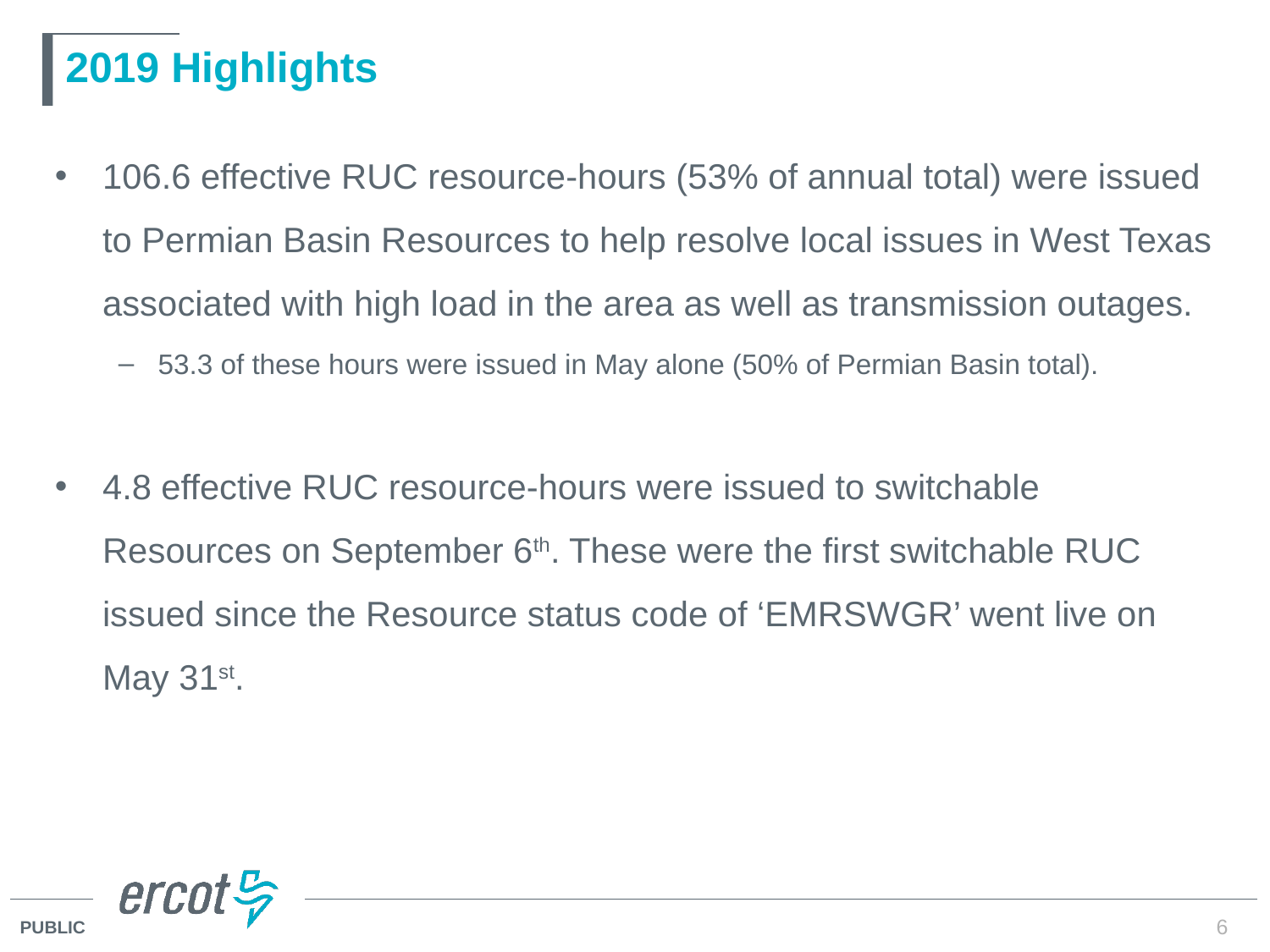

# 2019 Highlights
106.6 effective RUC resource-hours (53% of annual total) were issued to Permian Basin Resources to help resolve local issues in West Texas associated with high load in the area as well as transmission outages.
53.3 of these hours were issued in May alone (50% of Permian Basin total).

4.8 effective RUC resource-hours were issued to switchable Resources on September 6th. These were the first switchable RUC issued since the Resource status code of ‘EMRSWGR’ went live on May 31st.

6